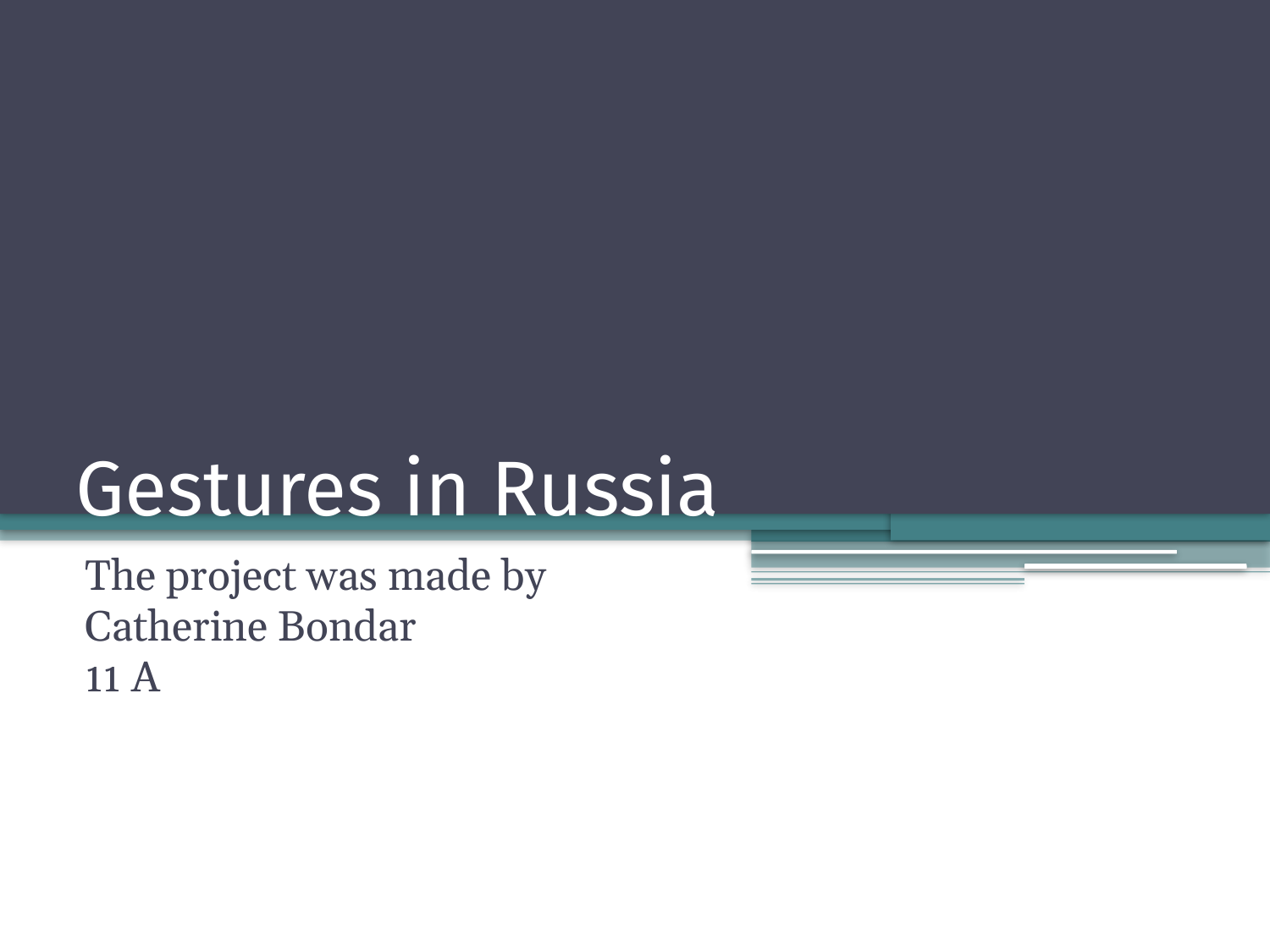

# Gestures in Russia
The project was made by
Catherine Bondar
11 A